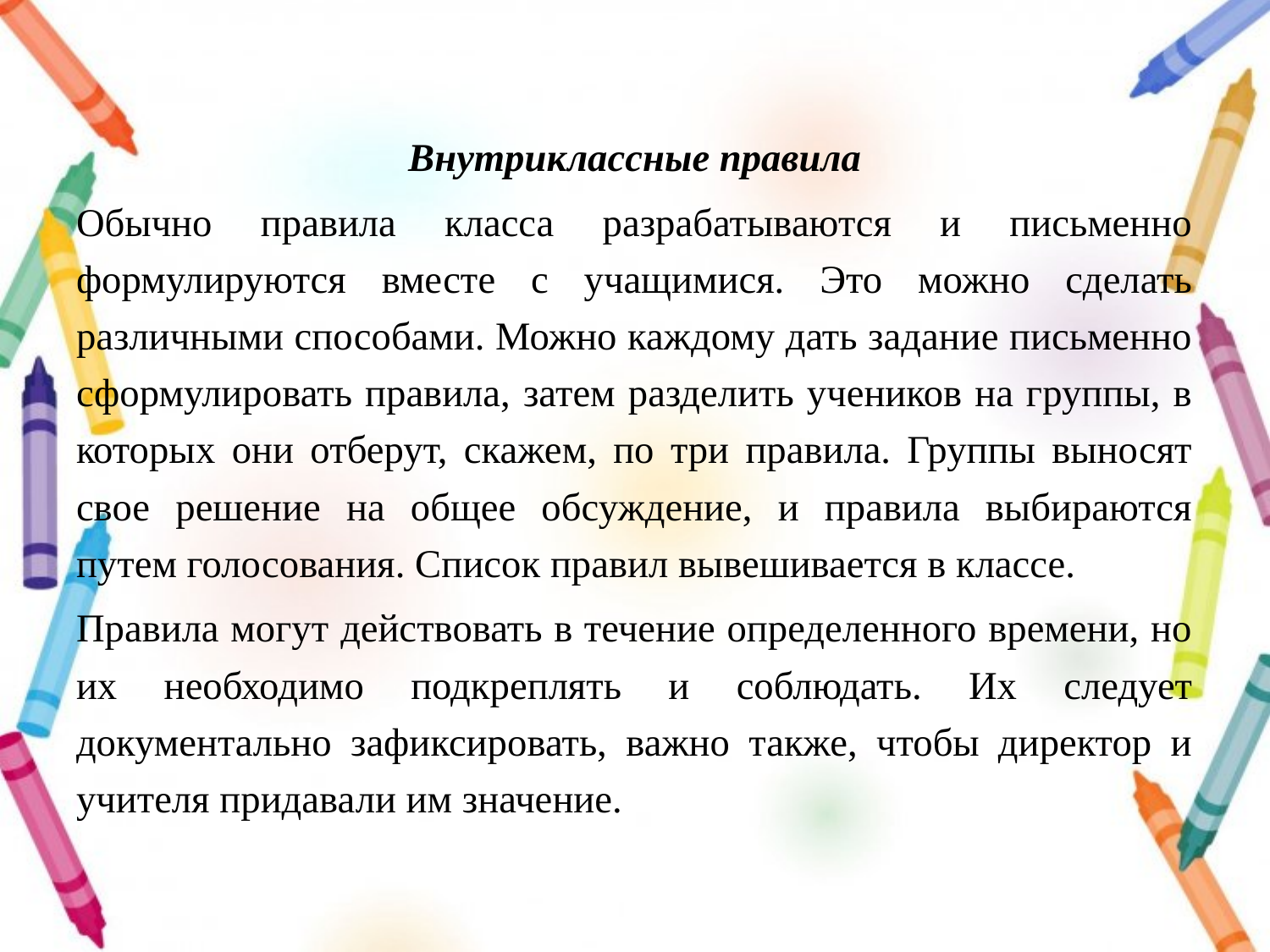

#
Внутриклассные правила
Обычно правила класса разрабатываются и письменно формулируются вместе с учащимися. Это можно сделать различными способами. Можно каждому дать задание письменно сформулировать правила, затем разделить учеников на группы, в которых они отберут, скажем, по три правила. Группы выносят свое решение на общее обсуждение, и правила выбираются путем голосования. Список правил вывешивается в классе.
Правила могут действовать в течение определенного времени, но их необходимо подкреплять и соблюдать. Их следует документально зафиксировать, важно также, чтобы директор и учителя придавали им значение.